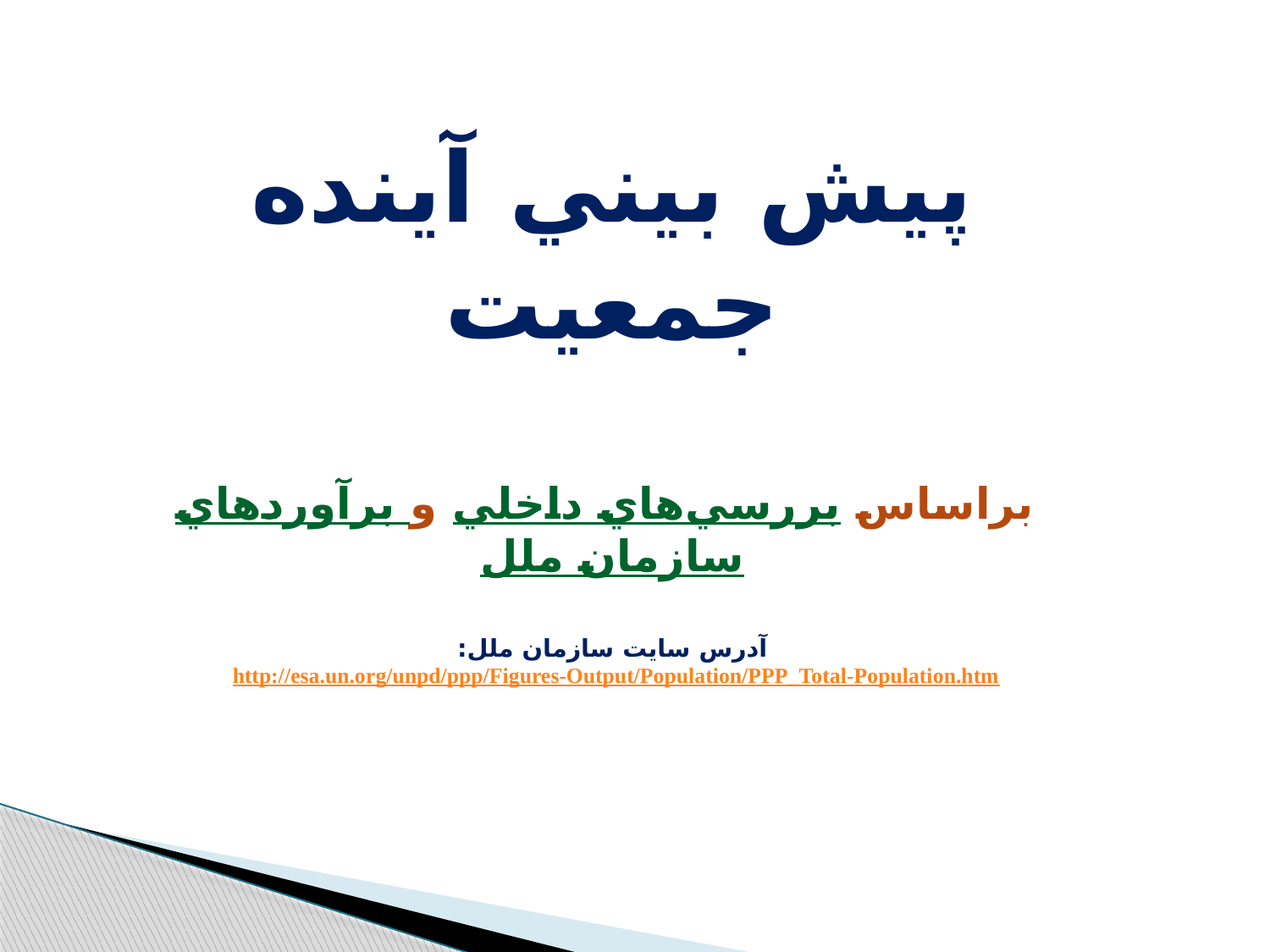

پيش بيني آینده جمعيت
 براساس بررسي‌هاي داخلي و برآوردهاي سازمان ملل
آدرس سايت سازمان ملل:
http://esa.un.org/unpd/ppp/Figures-Output/Population/PPP_Total-Population.htm